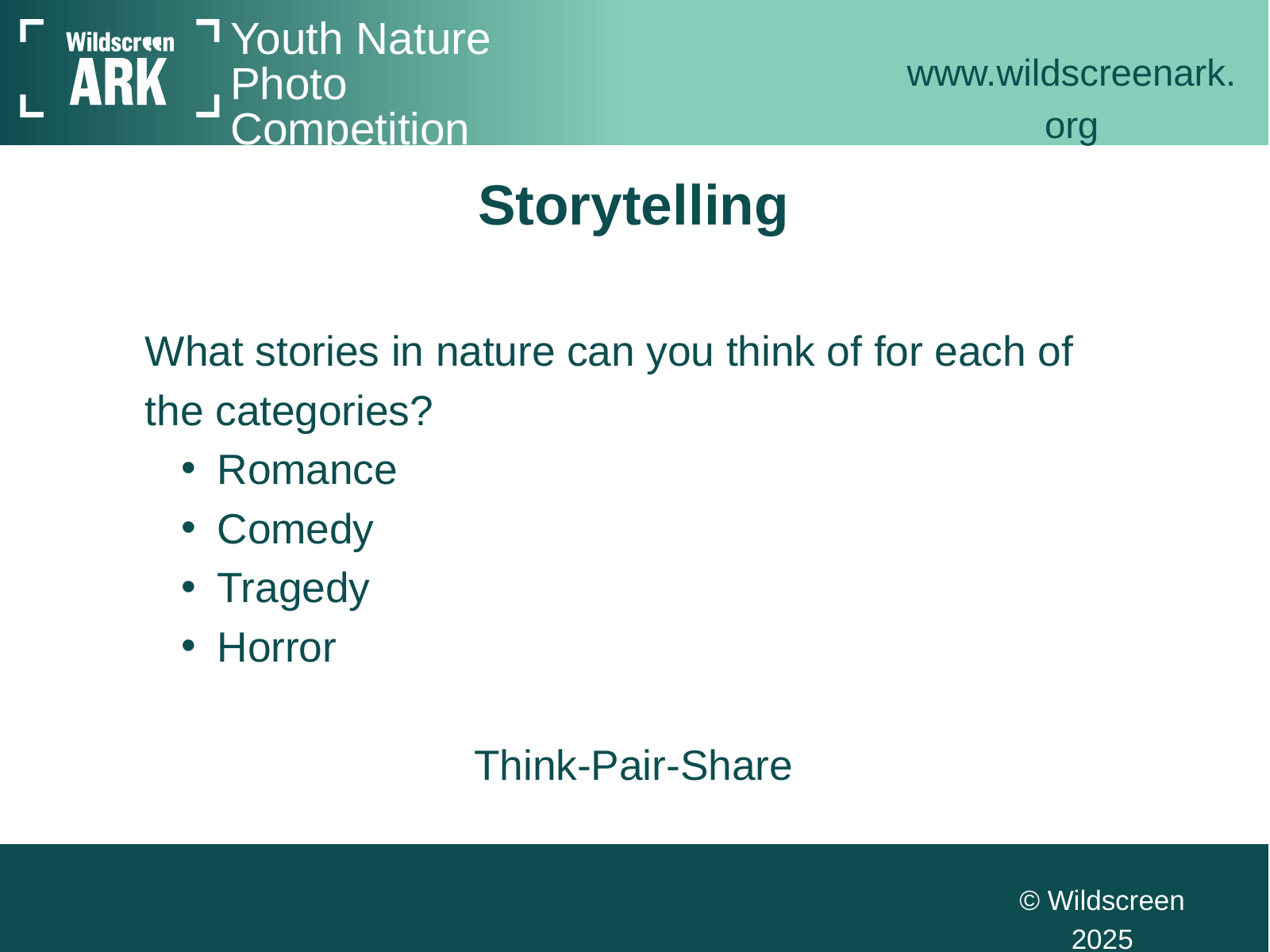

www.wildscreenark.org

Youth Nature Photo Competition

Storytelling

What stories in nature can you think of for each of the categories?
Romance
Comedy
Tragedy
Horror

Think-Pair-Share

© Wildscreen 2025